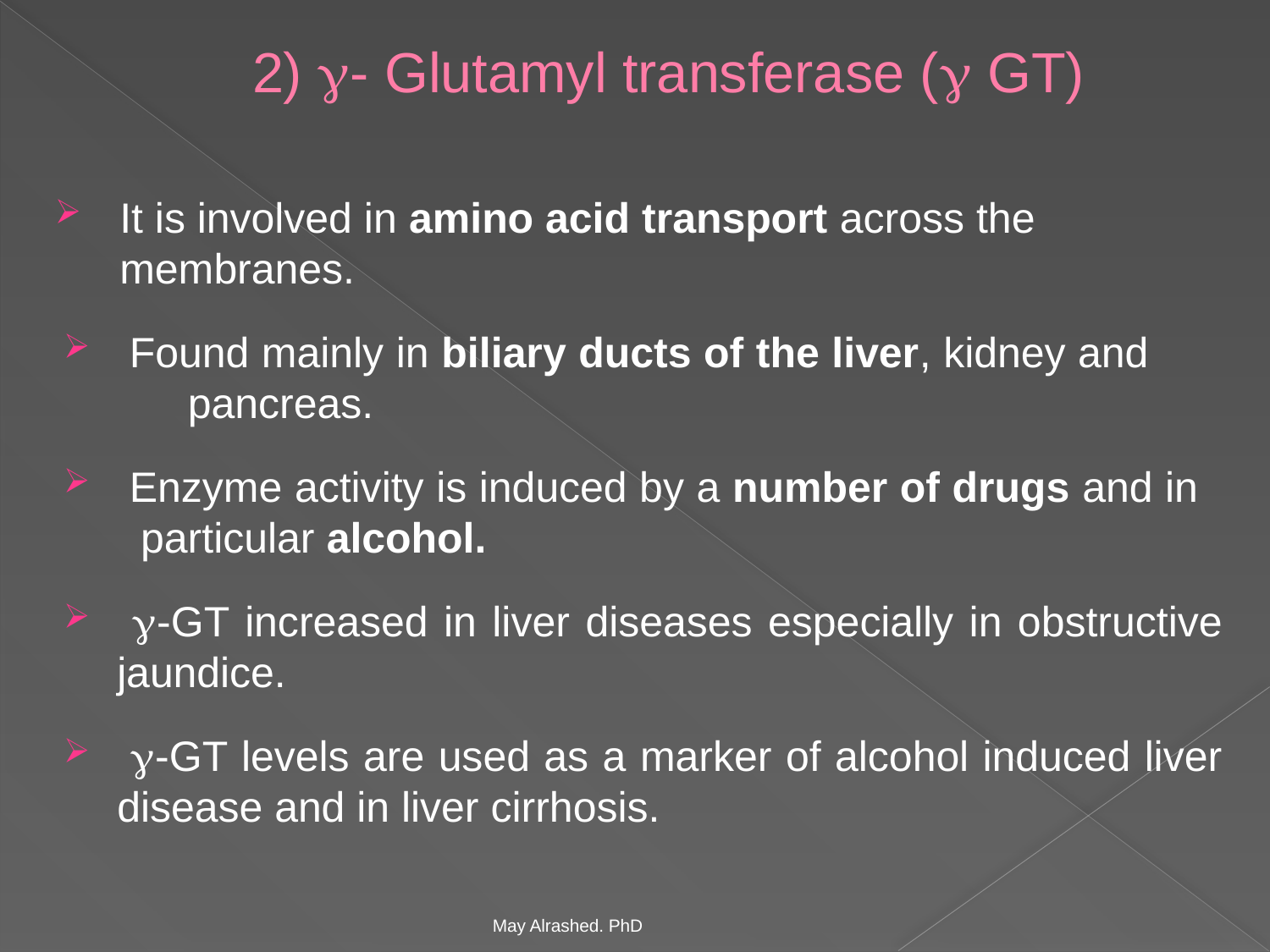

# 2) γ- Glutamyl transferase (γ GT)
It is involved in amino acid transport across the membranes.

 Found mainly in biliary ducts of the liver, kidney and             pancreas.

 Enzyme activity is induced by a number of drugs and in     particular alcohol.

 γ-GT increased in liver diseases especially in obstructive jaundice.

 γ-GT levels are used as a marker of alcohol induced liver disease and in liver cirrhosis.

May Alrashed. PhD